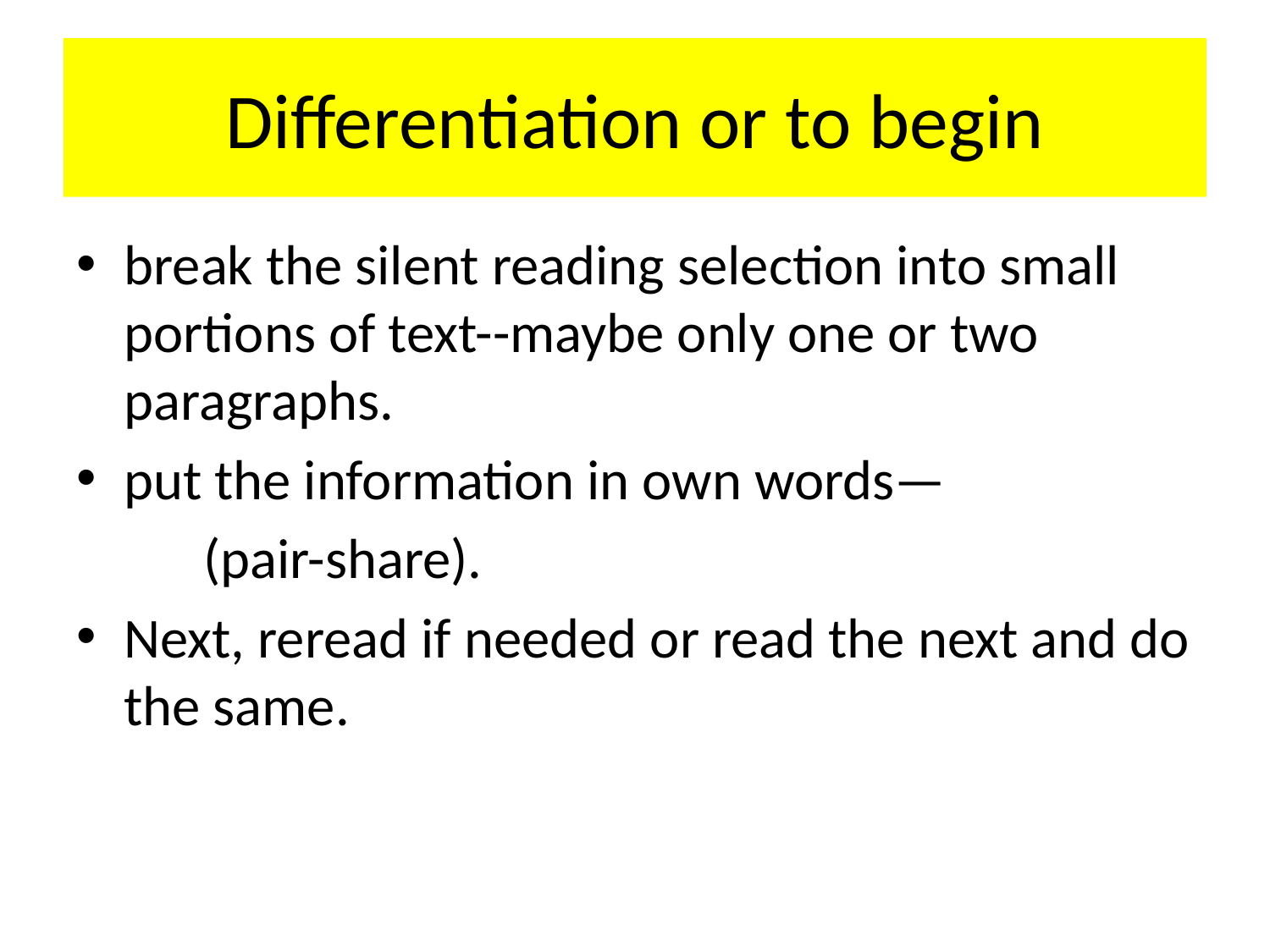

# Differentiation or to begin
break the silent reading selection into small portions of text--maybe only one or two paragraphs.
put the information in own words—
	(pair-share).
Next, reread if needed or read the next and do the same.